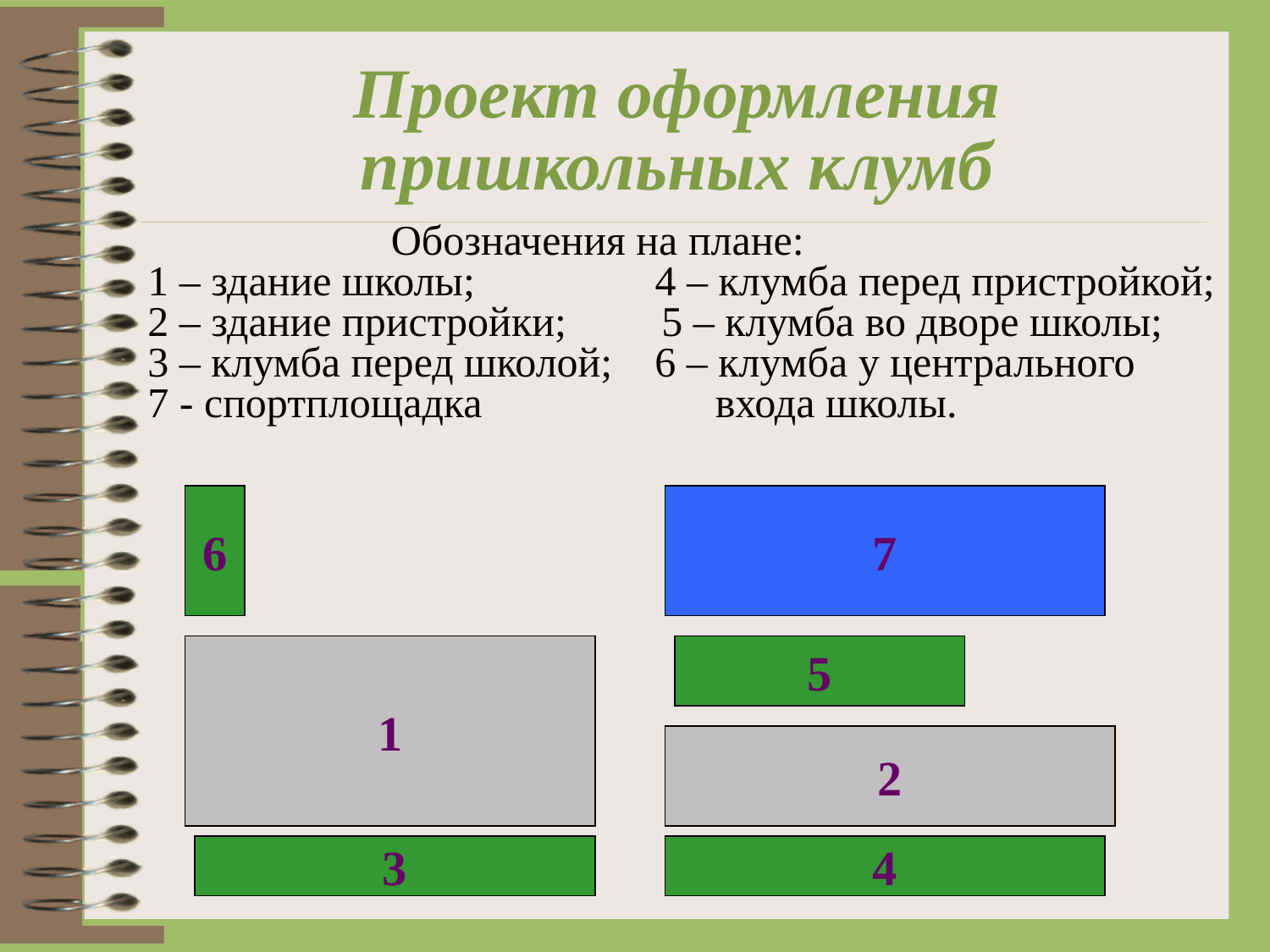

# Проект оформления пришкольных клумб
                       Обозначения на плане:
1 – здание школы;                 4 – клумба перед пристройкой;
2 – здание пристройки;         5 – клумба во дворе школы;
3 – клумба перед школой;    6 – клумба у центрального
7 - спортплощадка                      входа школы.
6
7
1
5
2
3
4